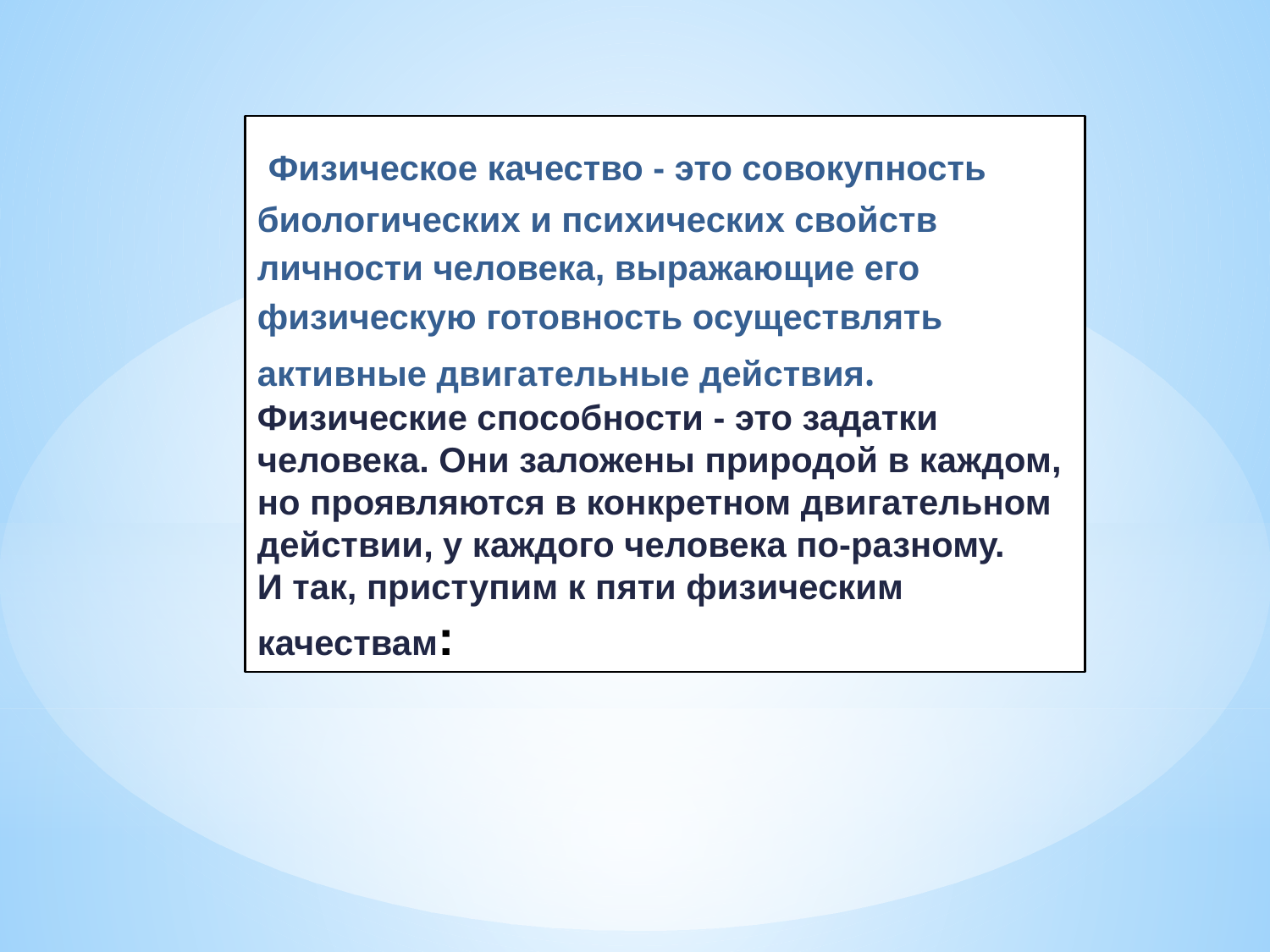

Физическое качество - это совокупность биологических и психических свойств личности человека, выражающие его физическую готовность осуществлять активные двигательные действия.
Физические способности - это задатки человека. Они заложены природой в каждом, но проявляются в конкретном двигательном действии, у каждого человека по-разному.
И так, приступим к пяти физическим качествам: